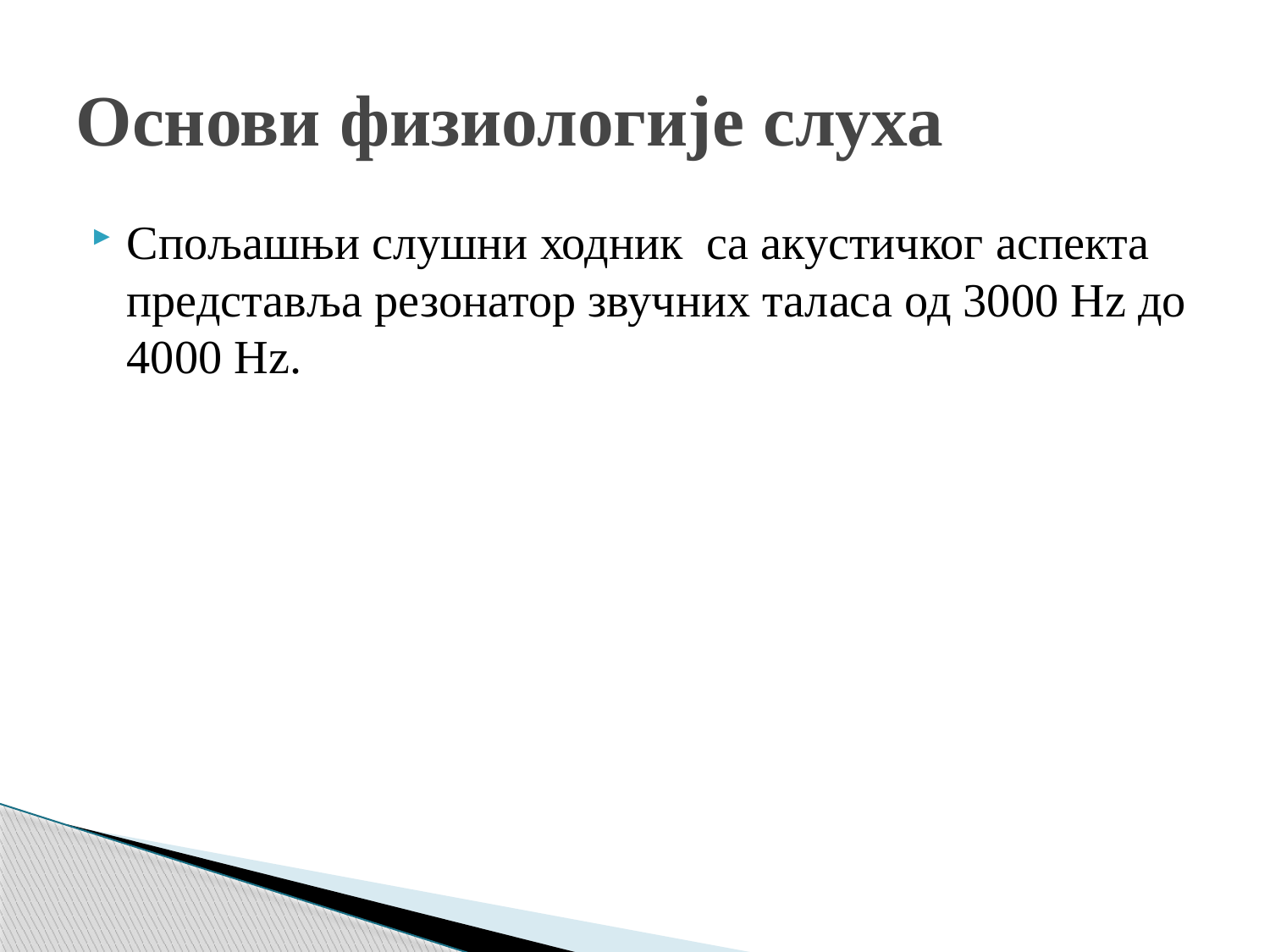

# Основи физиологије слуха
Спољашњи слушни ходник  са акустичког аспекта представља резонатор звучних таласа од 3000 Hz до 4000 Hz.